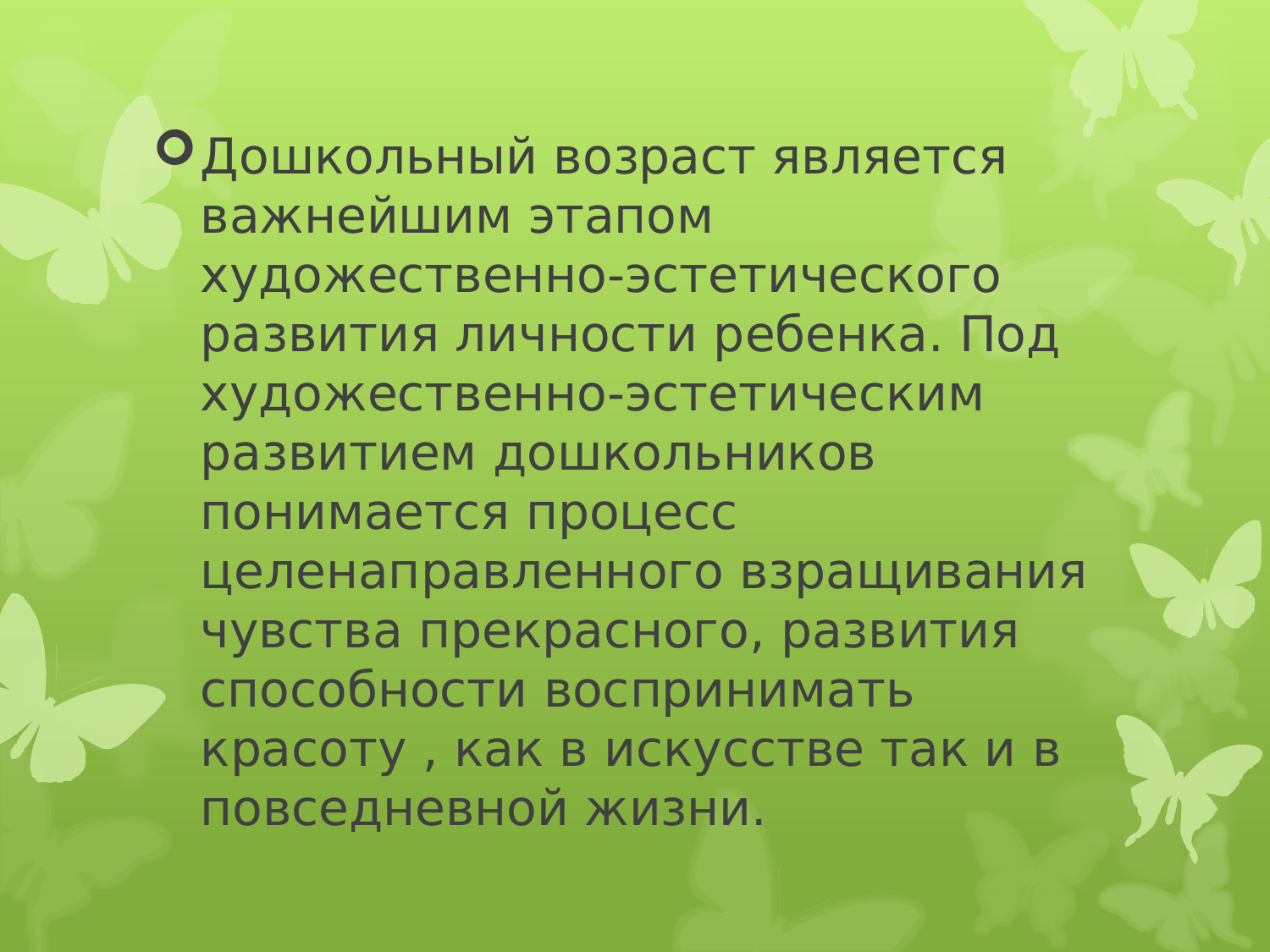

#
Дошкольный возраст является важнейшим этапом художественно-эстетического развития личности ребенка. Под художественно-эстетическим развитием дошкольников понимается процесс целенаправленного взращивания чувства прекрасного, развития способности воспринимать красоту , как в искусстве так и в повседневной жизни.